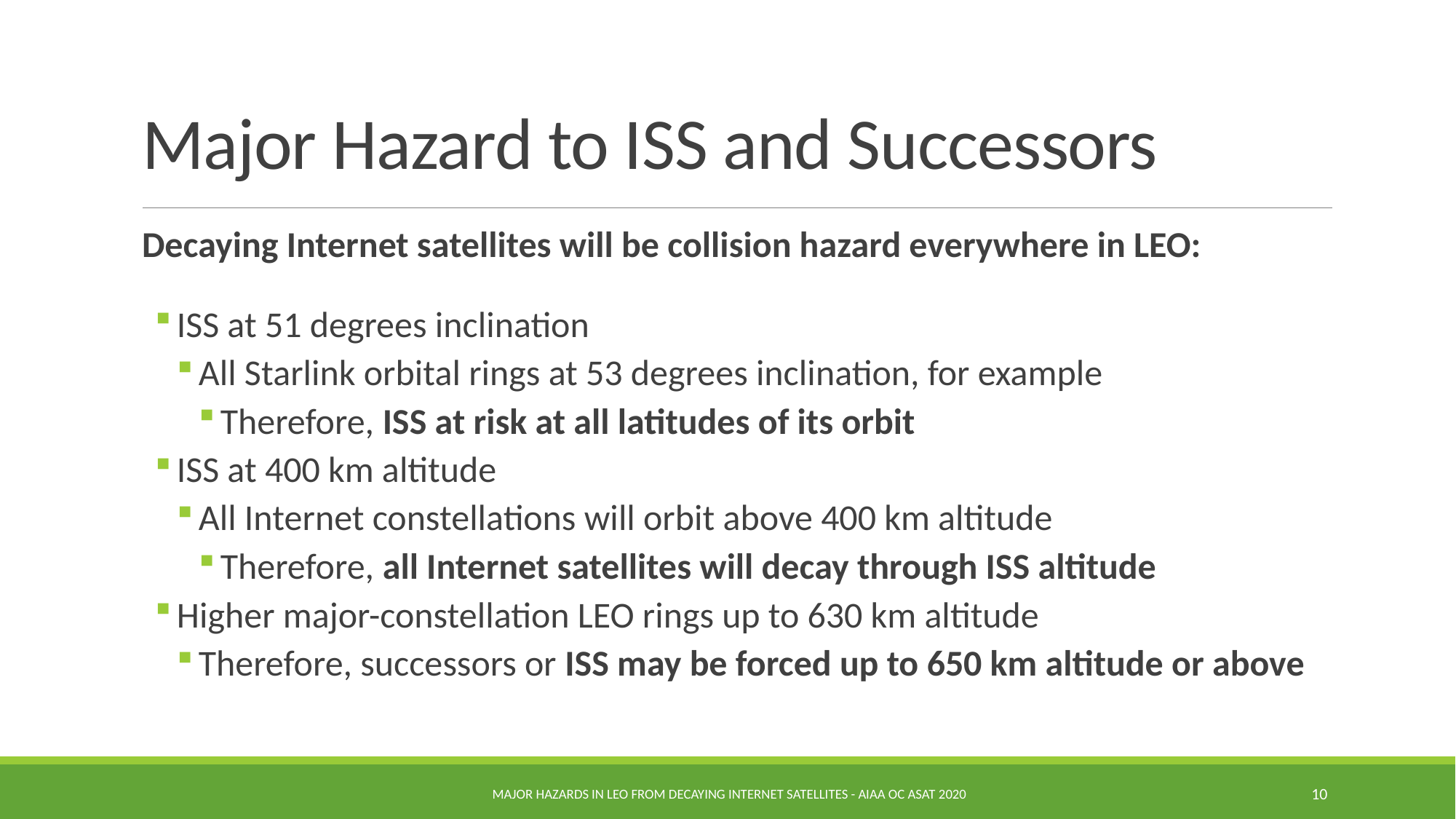

# Major Hazard to ISS and Successors
Decaying Internet satellites will be collision hazard everywhere in LEO:

ISS at 51 degrees inclination
All Starlink orbital rings at 53 degrees inclination, for example
Therefore, ISS at risk at all latitudes of its orbit
ISS at 400 km altitude
All Internet constellations will orbit above 400 km altitude
Therefore, all Internet satellites will decay through ISS altitude
Higher major-constellation LEO rings up to 630 km altitude
Therefore, successors or ISS may be forced up to 650 km altitude or above
Major Hazards in LEO from Decaying Internet Satellites - AIAA OC ASAT 2020
10